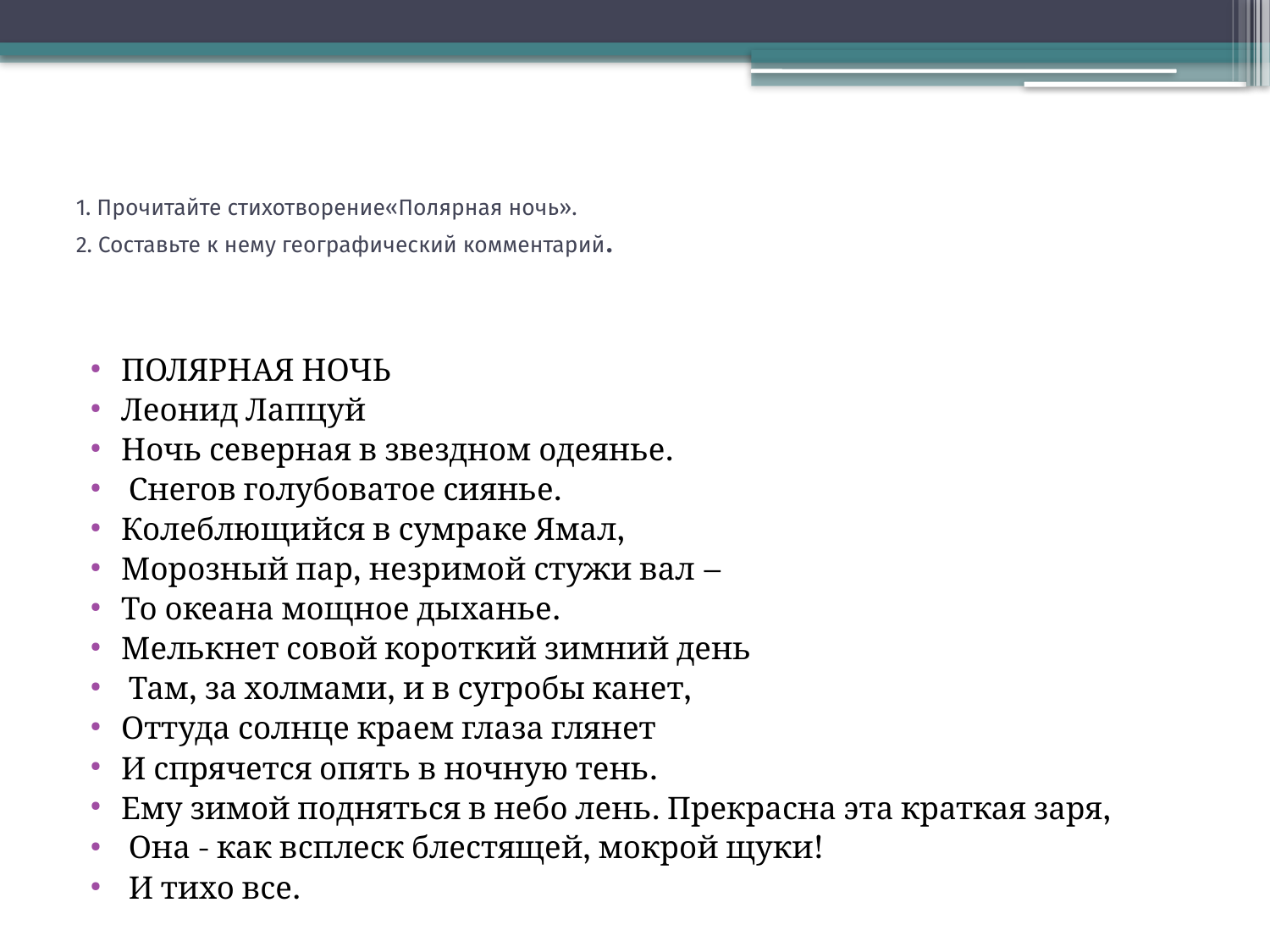

# 1. Прочитайте стихотворение«Полярная ночь». 2. Составьте к нему географический комментарий.

ПОЛЯРНАЯ НОЧЬ
Леонид Лапцуй
Ночь северная в звездном одеянье.
 Снегов голубоватое сиянье.
Колеблющийся в сумраке Ямал,
Морозный пар, незримой стужи вал –
То океана мощное дыханье.
Мелькнет совой короткий зимний день
 Там, за холмами, и в сугробы канет,
Оттуда солнце краем глаза глянет
И спрячется опять в ночную тень.
Ему зимой подняться в небо лень. Прекрасна эта краткая заря,
 Она - как всплеск блестящей, мокрой щуки!
 И тихо все.